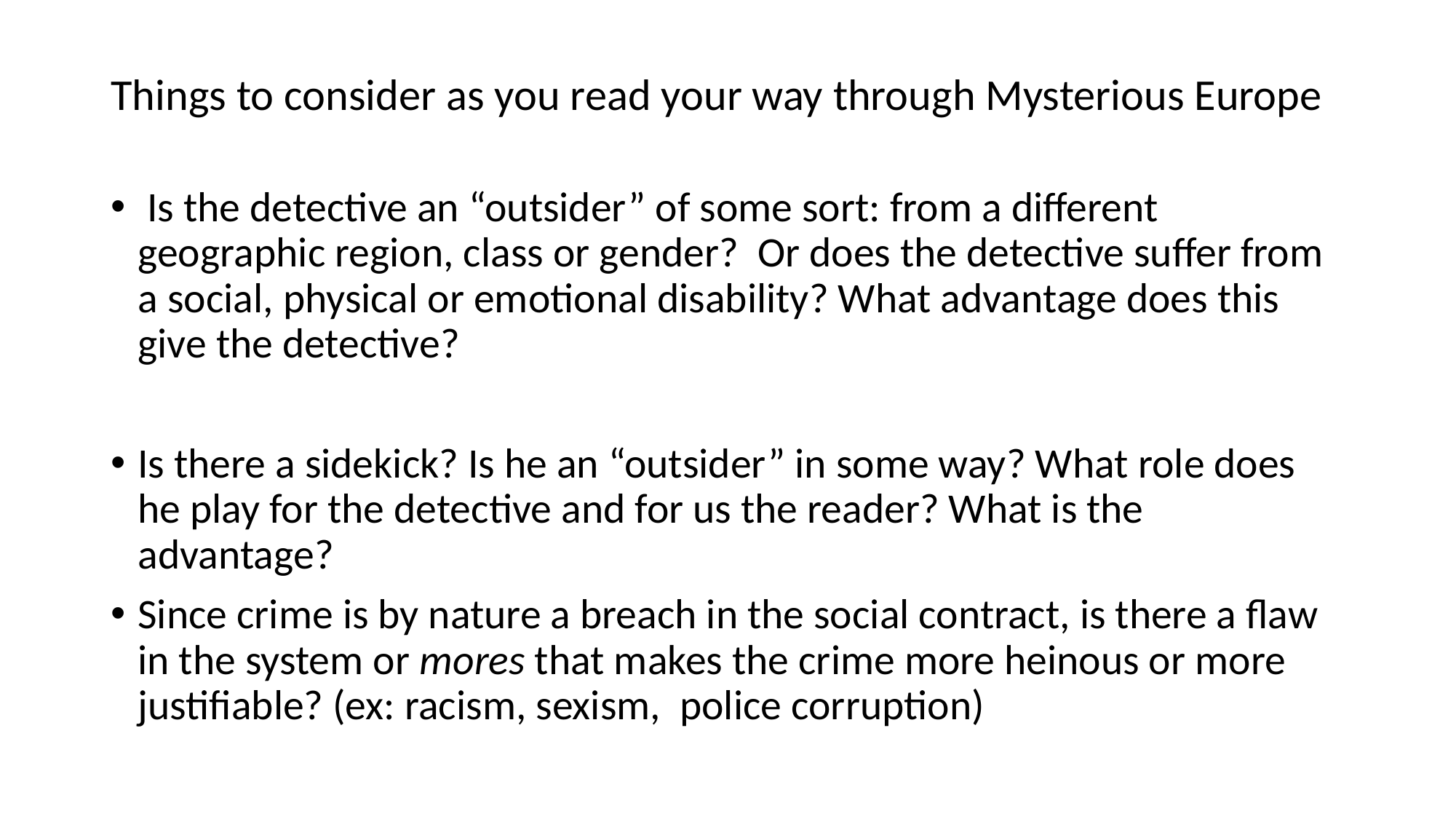

# Things to consider as you read your way through Mysterious Europe
 Is the detective an “outsider” of some sort: from a different geographic region, class or gender?  Or does the detective suffer from a social, physical or emotional disability? What advantage does this give the detective?

Is there a sidekick? Is he an “outsider” in some way? What role does he play for the detective and for us the reader? What is the advantage?
Since crime is by nature a breach in the social contract, is there a flaw in the system or mores that makes the crime more heinous or more justifiable? (ex: racism, sexism,  police corruption)